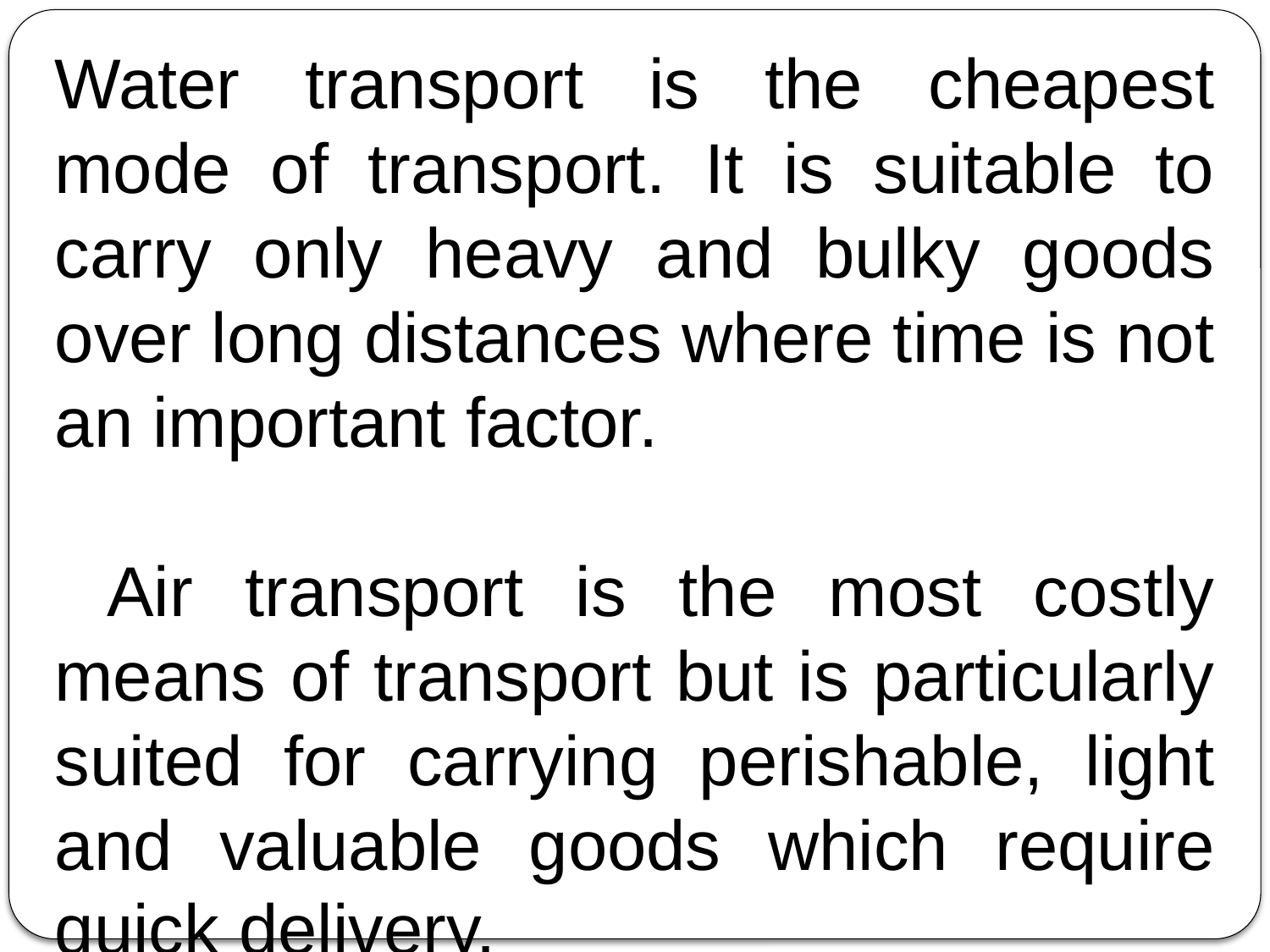

Water transport is the cheapest mode of transport. It is suitable to carry only heavy and bulky goods over long distances where time is not an important factor.

 Air transport is the most costly means of transport but is particularly suited for carrying perishable, light and valuable goods which require quick delivery.